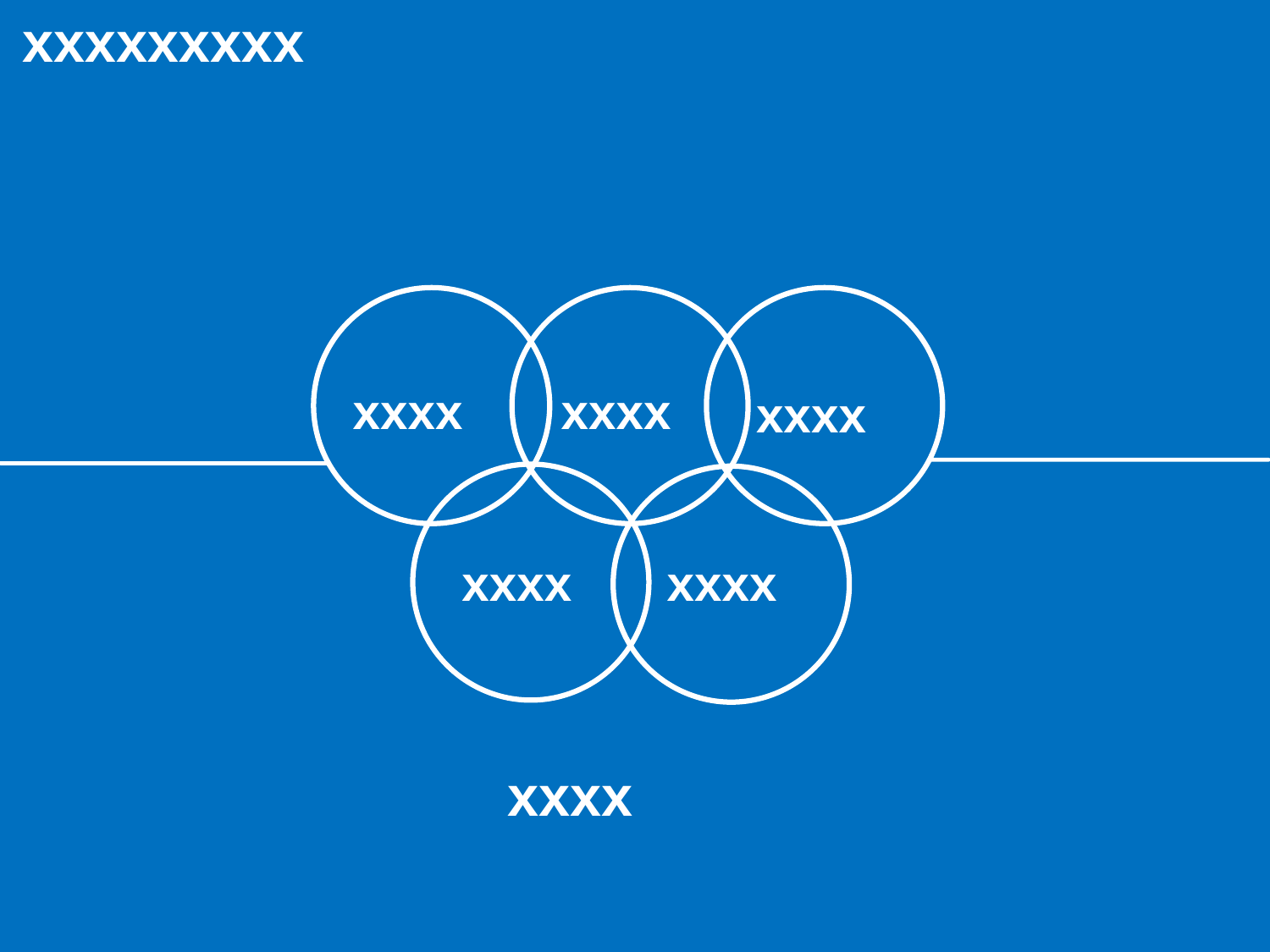

xxxxxxxxx

xxxx

xxxx

xxxx

xxxx

xxxx
xxxx